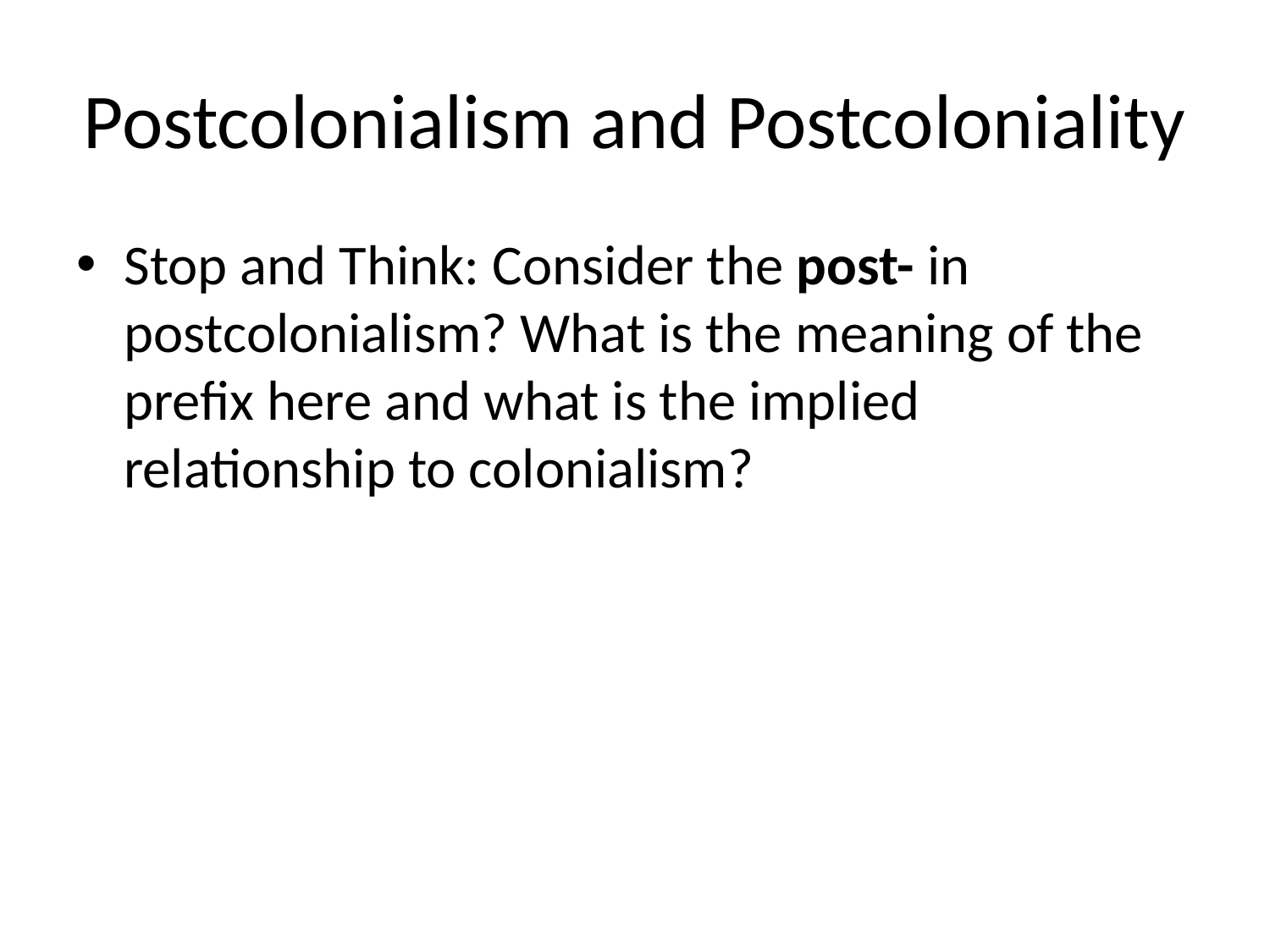

# Postcolonialism and Postcoloniality
Stop and Think: Consider the post- in postcolonialism? What is the meaning of the prefix here and what is the implied relationship to colonialism?